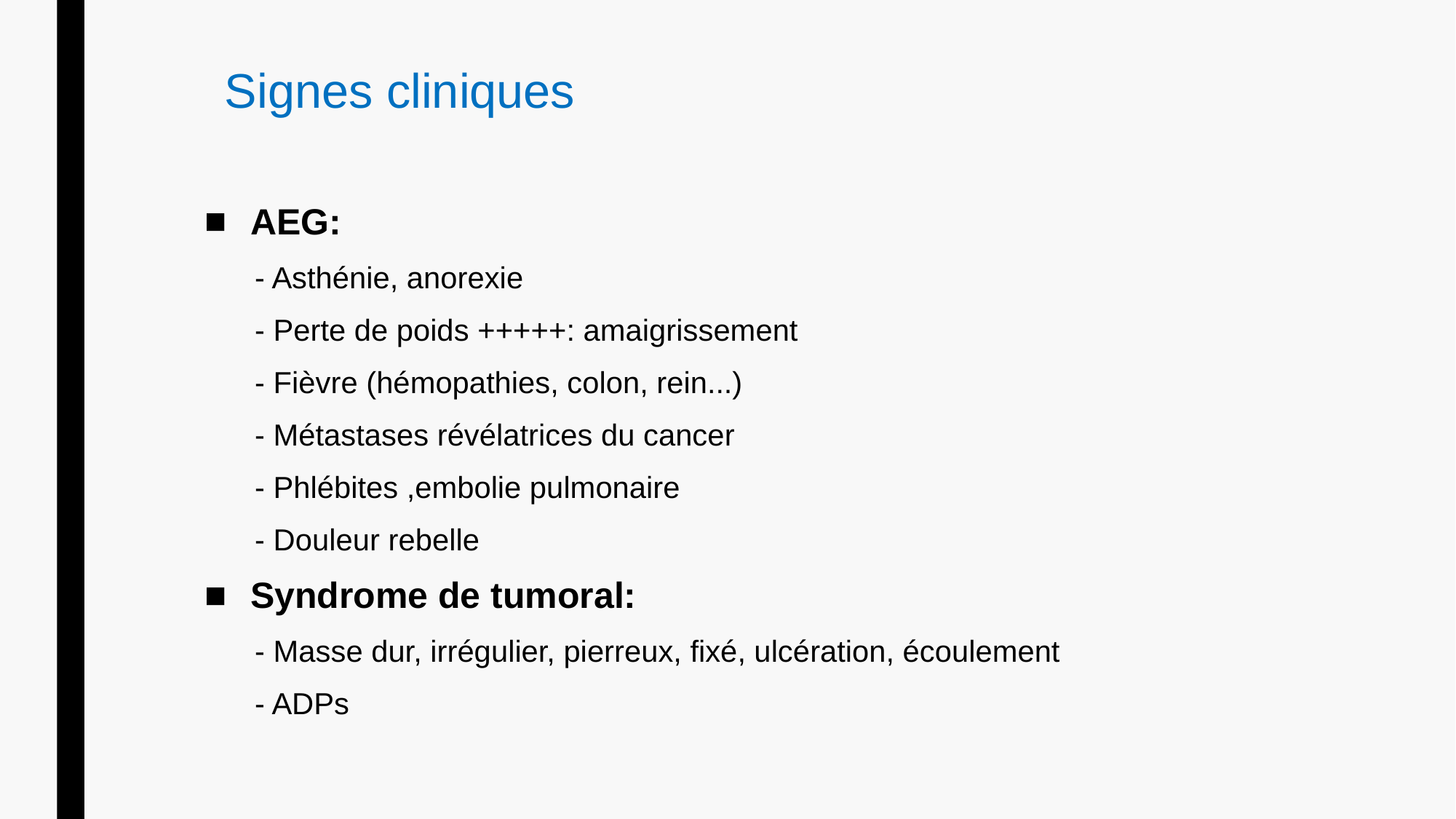

# Signes cliniques
AEG:
      - Asthénie, anorexie
      - Perte de poids +++++: amaigrissement
      - Fièvre (hémopathies, colon, rein...)
      - Métastases révélatrices du cancer
      - Phlébites ,embolie pulmonaire
      - Douleur rebelle
Syndrome de tumoral:
      - Masse dur, irrégulier, pierreux, fixé, ulcération, écoulement
      - ADPs